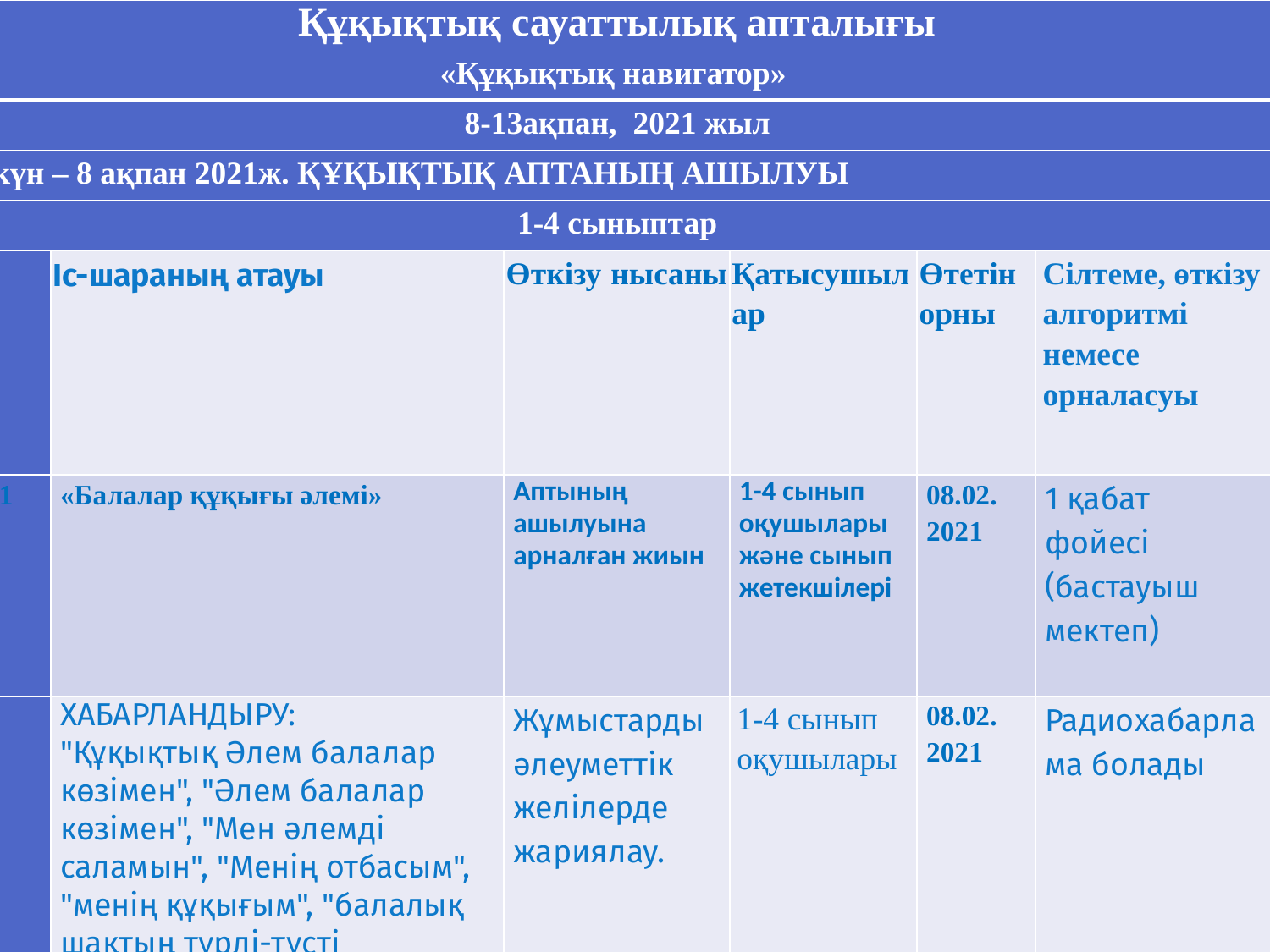

| Құқықтық сауаттылық апталығы «Құқықтық навигатор» |  |  |  |  |  |
| --- | --- | --- | --- | --- | --- |
| 8-13ақпан, 2021 жыл |  |  |  |  |  |
| І күн – 8 ақпан 2021ж. ҚҰҚЫҚТЫҚ АПТАНЫҢ АШЫЛУЫ |  |  |  |  |  |
| 1-4 сыныптар |  |  |  |  |  |
| № | Іс-шараның атауы | Өткізу нысаны | Қатысушылар | Өтетін орны | Сілтеме, өткізу алгоритмі немесе орналасуы |
| 1 | «Балалар құқығы әлемі» | Аптының ашылуына арналған жиын | 1-4 сынып оқушылары және сынып жетекшілері | 08.02. 2021 | 1 қабат фойесі (бастауыш мектеп) |
|  | ХАБАРЛАНДЫРУ: "Құқықтық Әлем балалар көзімен", "Әлем балалар көзімен", "Мен әлемді саламын", "Менің отбасым", "менің құқығым", "балалық шақтың түрлі-түсті әлемі"суреттер конкурсы.(таңдау тақырыбы) | Жұмыстарды әлеуметтік желілерде жариялау. | 1-4 сынып оқушылары | 08.02. 2021 | Радиохабарлама болады |